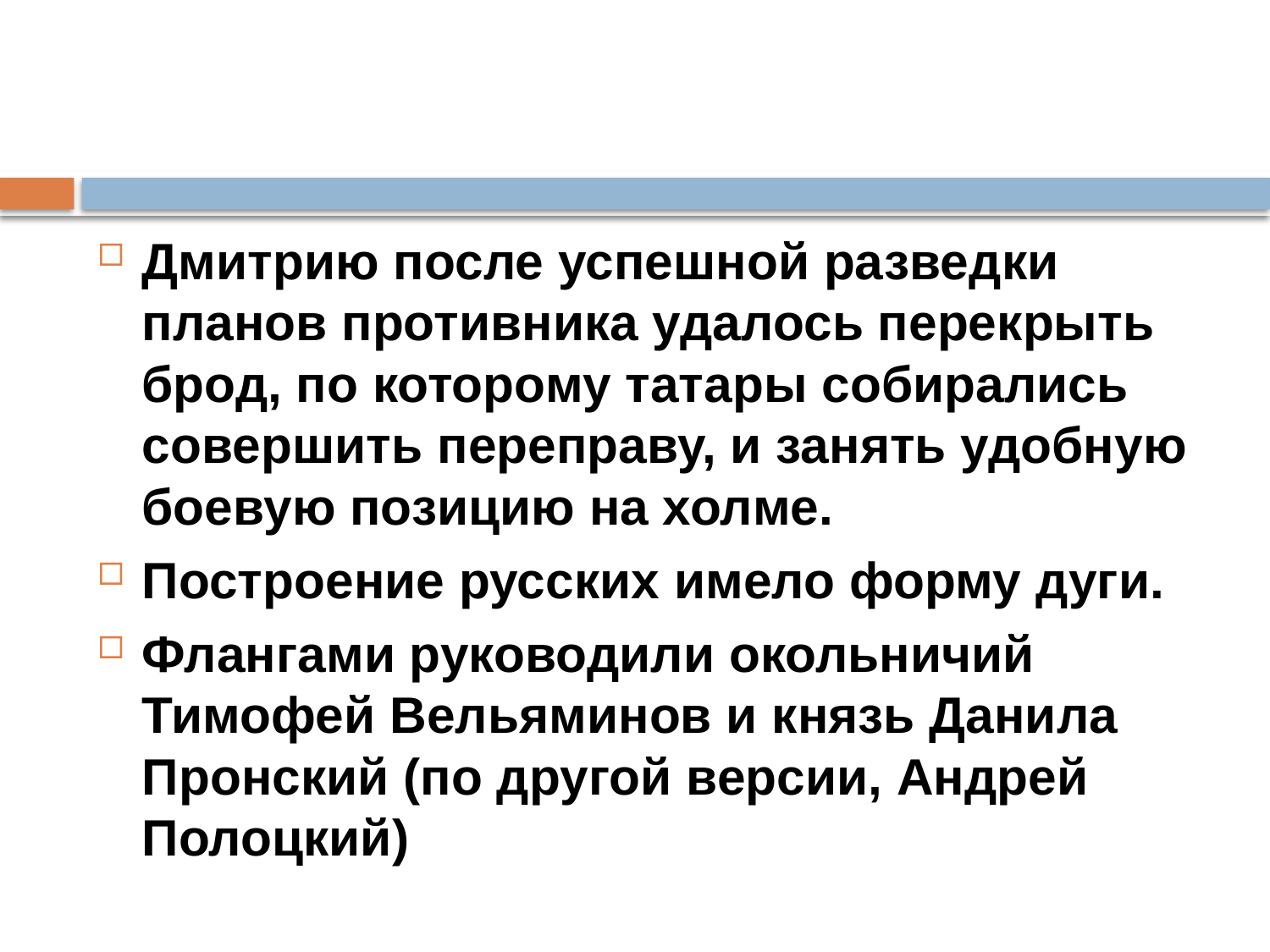

Дмитрию после успешной разведки планов противника удалось перекрыть брод, по которому татары собирались совершить переправу, и занять удобную боевую позицию на холме.
Построение русских имело форму дуги.
Флангами руководили окольничий Тимофей Вельяминов и князь Данила Пронский (по другой версии, Андрей Полоцкий)